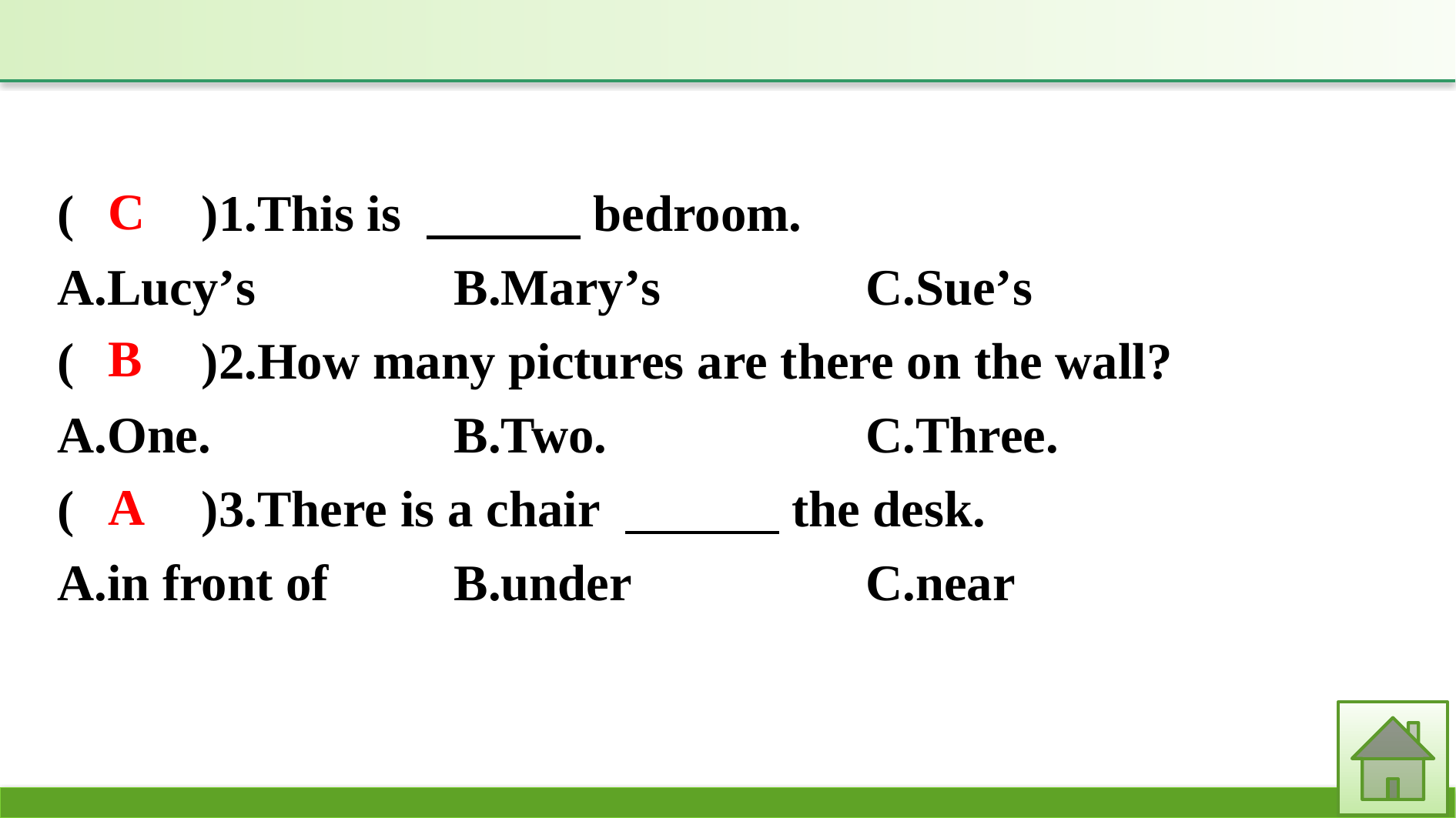

(　　)1.This is 　　　bedroom.
A.Lucy’s　		B.Mary’s　　　	C.Sue’s
(　　)2.How many pictures are there on the wall?
A.One.		B.Two.			C.Three.
(　　)3.There is a chair 　　　the desk.
A.in front of		B.under			C.near
C
B
A